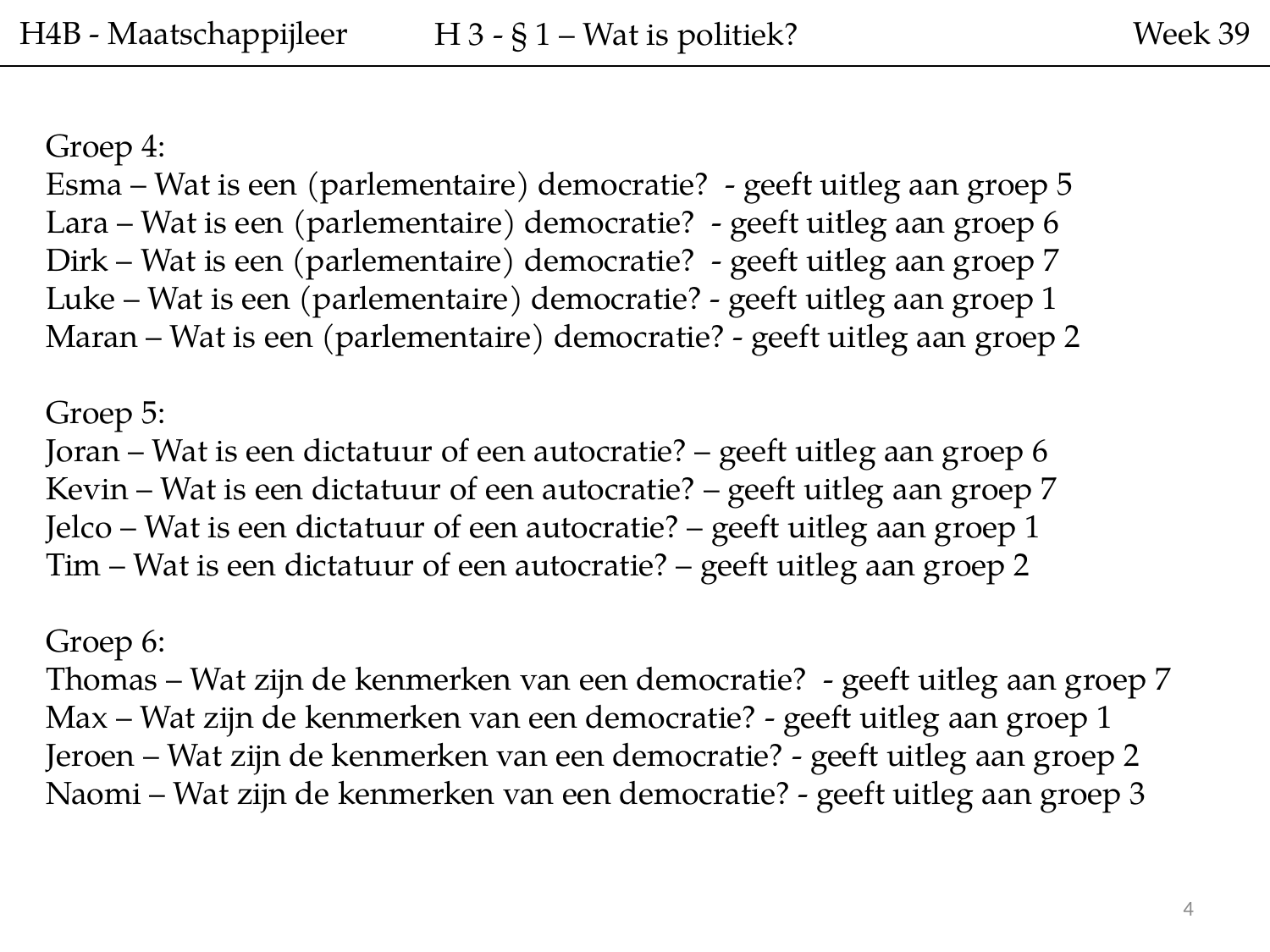

H4B - Maatschappijleer
Week 39
H 3 - § 1 – Wat is politiek?
Groep 4:
Esma – Wat is een (parlementaire) democratie?  - geeft uitleg aan groep 5
Lara – Wat is een (parlementaire) democratie?  - geeft uitleg aan groep 6
Dirk – Wat is een (parlementaire) democratie?  - geeft uitleg aan groep 7
Luke – Wat is een (parlementaire) democratie? - geeft uitleg aan groep 1
Maran – Wat is een (parlementaire) democratie? - geeft uitleg aan groep 2

Groep 5:
Joran – Wat is een dictatuur of een autocratie? – geeft uitleg aan groep 6
Kevin – Wat is een dictatuur of een autocratie? – geeft uitleg aan groep 7
Jelco – Wat is een dictatuur of een autocratie? – geeft uitleg aan groep 1
Tim – Wat is een dictatuur of een autocratie? – geeft uitleg aan groep 2

Groep 6:
Thomas – Wat zijn de kenmerken van een democratie?  - geeft uitleg aan groep 7
Max – Wat zijn de kenmerken van een democratie? - geeft uitleg aan groep 1
Jeroen – Wat zijn de kenmerken van een democratie? - geeft uitleg aan groep 2
Naomi – Wat zijn de kenmerken van een democratie? - geeft uitleg aan groep 3

4